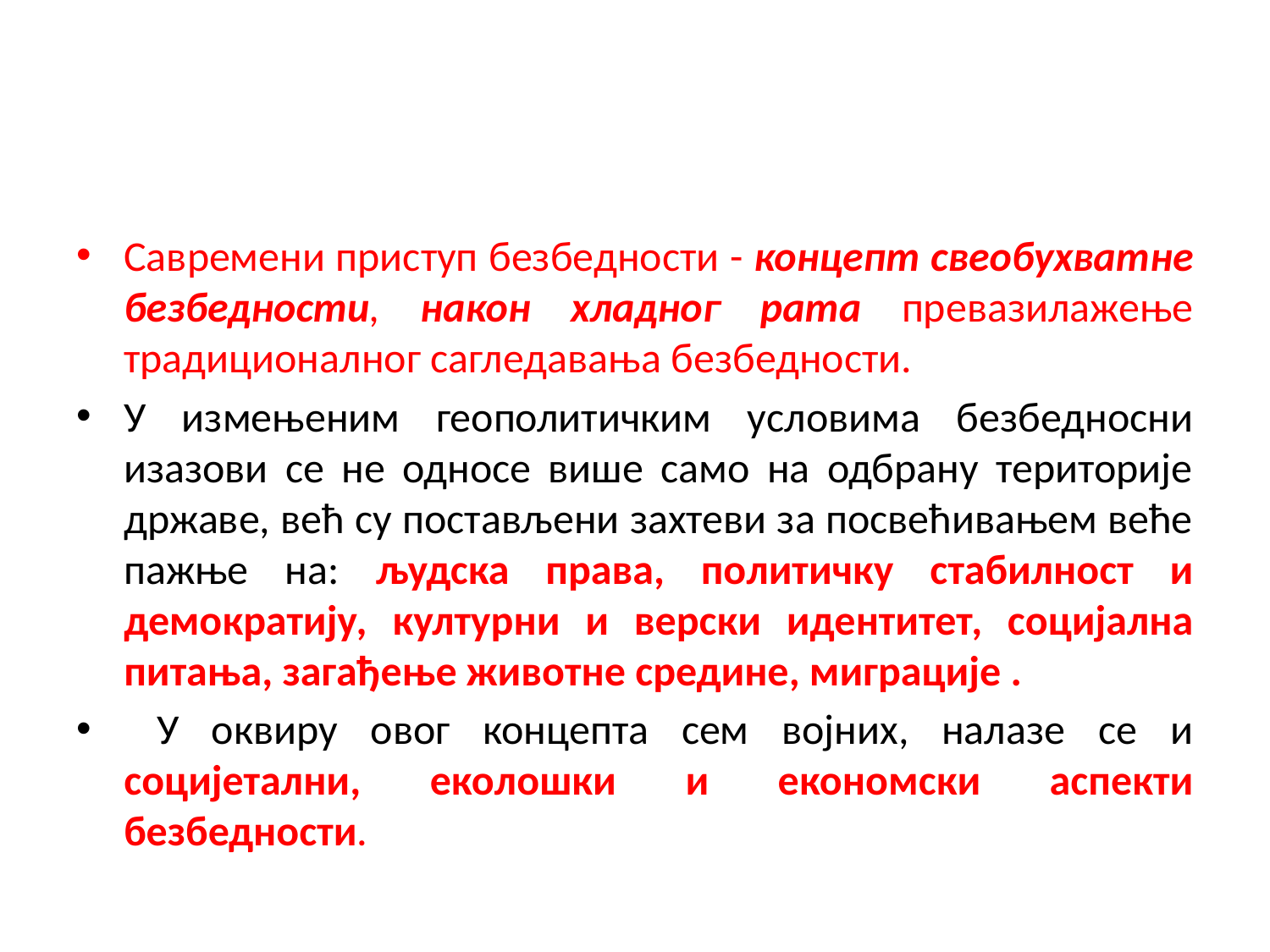

#
Савремени приступ безбедности - концепт свеобухватне безбедности, након хладног рата превазилажење традиционалног сагледавања безбедности.
У измењеним геополитичким условима безбедносни изазови се не односе више само на одбрану територије државе, већ су постављени захтеви за посвећивањем веће пажње на: људска права, политичку стабилност и демократију, културни и верски идентитет, социјална питања, загађење животне средине, миграције .
 У оквиру овог концепта сем војних, налазе се и социјетални, еколошки и економски аспекти безбедности.